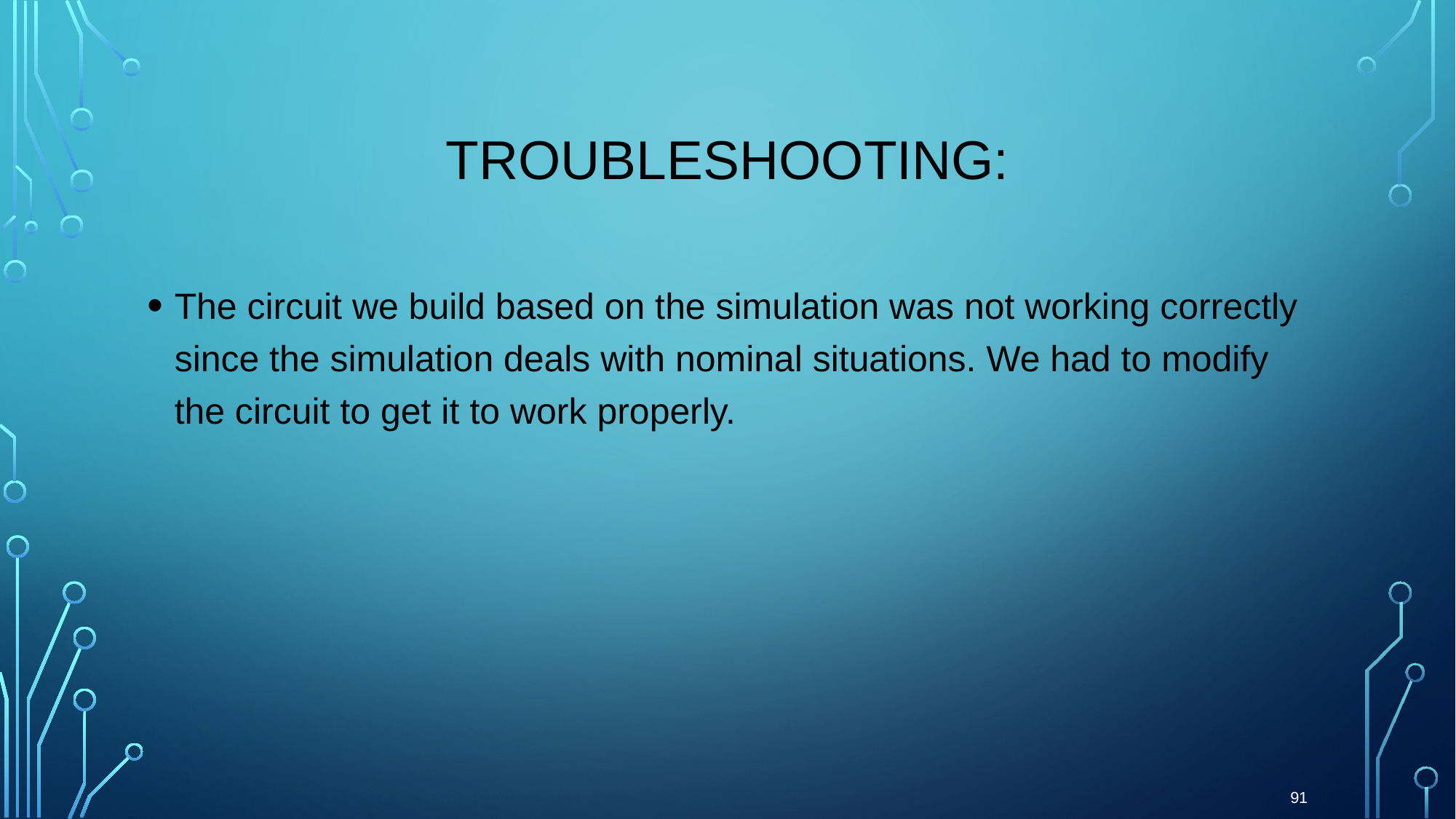

# Troubleshooting:
The circuit we build based on the simulation was not working correctly since the simulation deals with nominal situations. We had to modify the circuit to get it to work properly.
91